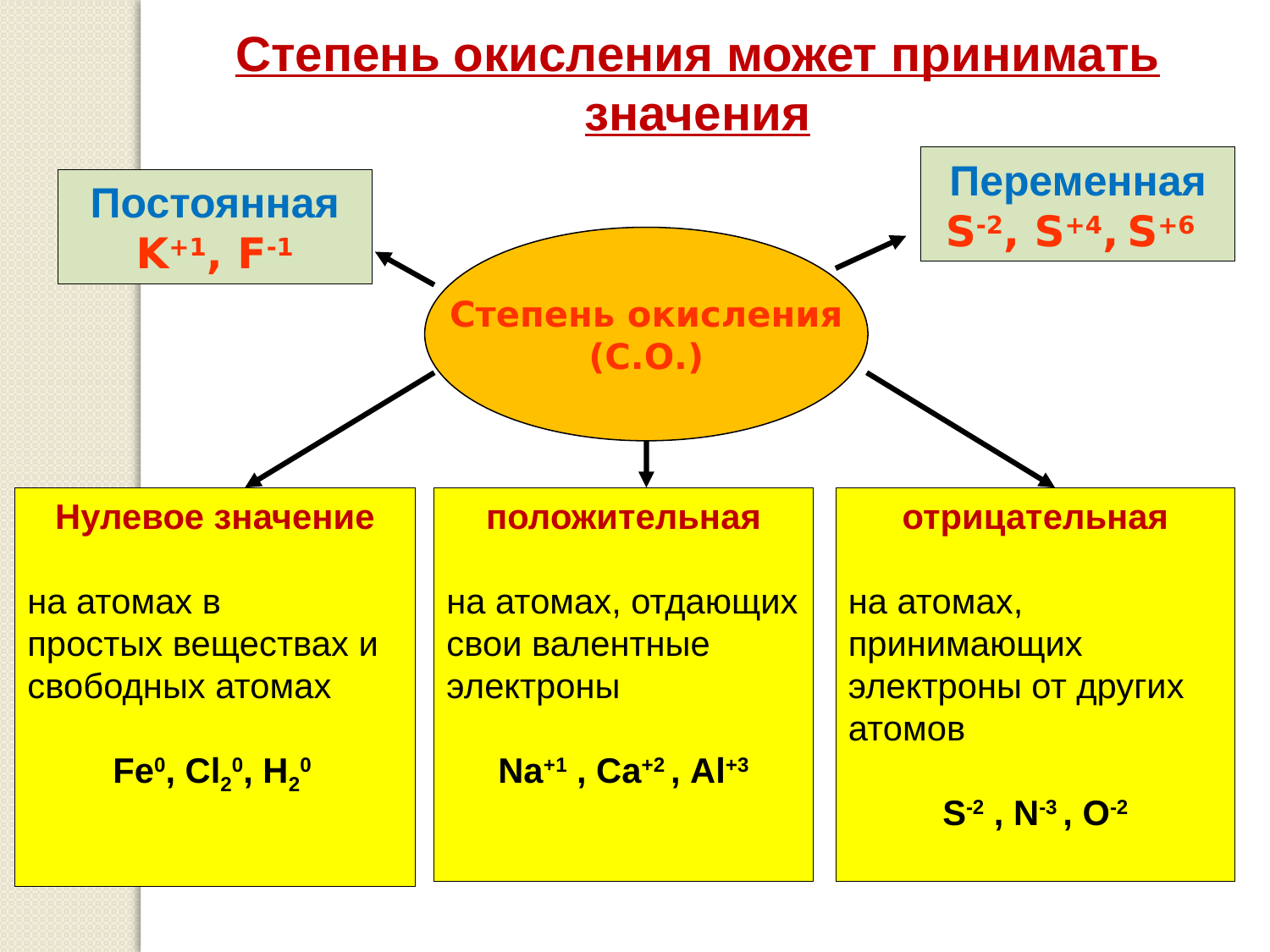

Степень окисления может принимать значения
Переменная
S-2, S+4, S+6
Постоянная
K+1, F-1
Степень окисления
(С.О.)

Нулевое значение

на атомах в
простых веществах и свободных атомах

Fe0, Cl20, H20

положительная

на атомах, отдающих свои валентные электроны

Na+1 , Ca+2 , Al+3

отрицательная

на атомах, принимающих электроны от других атомов

S-2 , N-3 , O-2